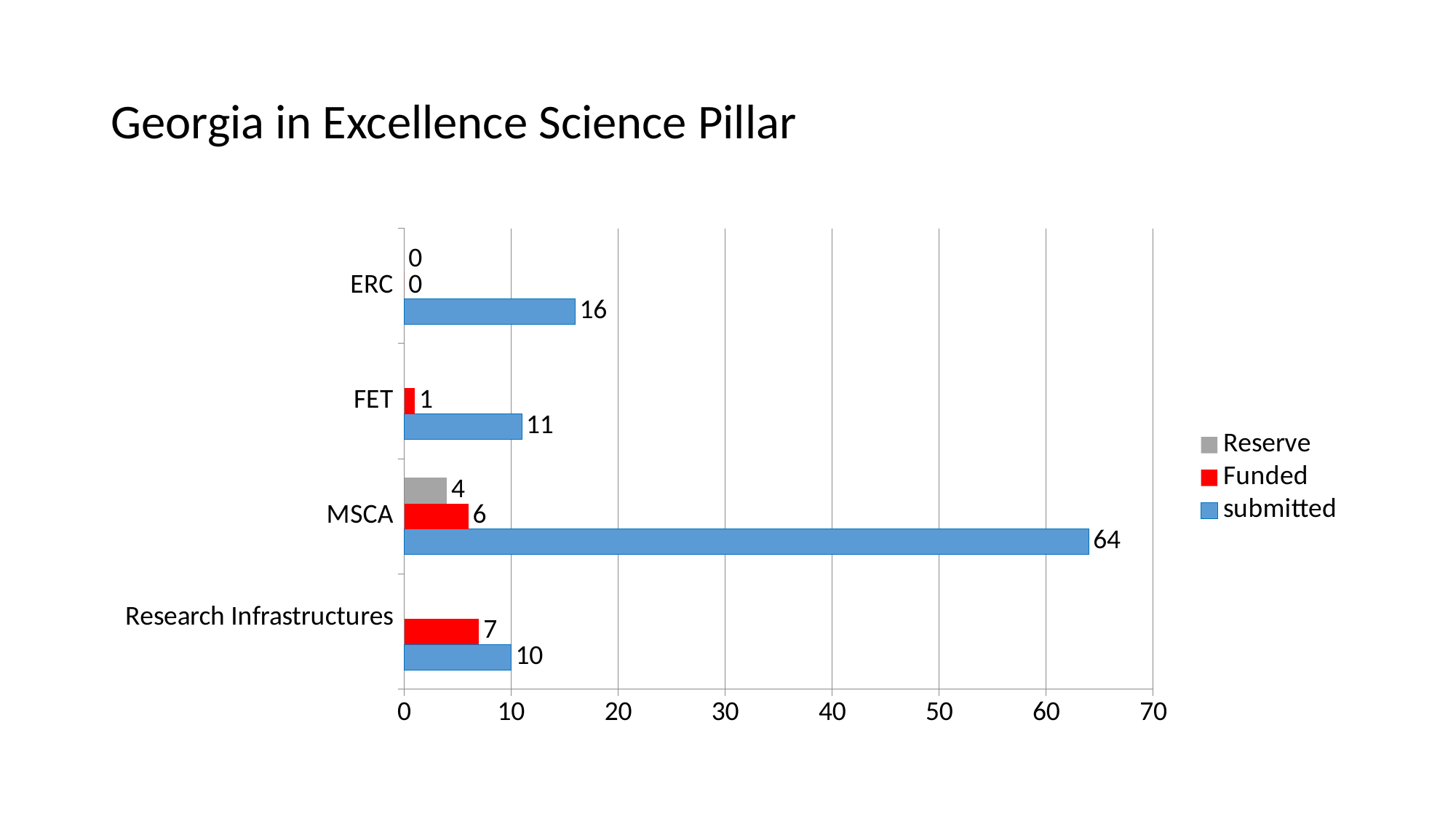

# Georgia in Excellence Science Pillar

### Chart

| Category | submitted | Funded | Reserve |
|---|---|---|---|
| Research Infrastructures
 | 10.0 | 7.0 | None |
| MSCA | 64.0 | 6.0 | 4.0 |
| FET | 11.0 | 1.0 | None |
| ERC | 16.0 | 0.0 | 0.0 |